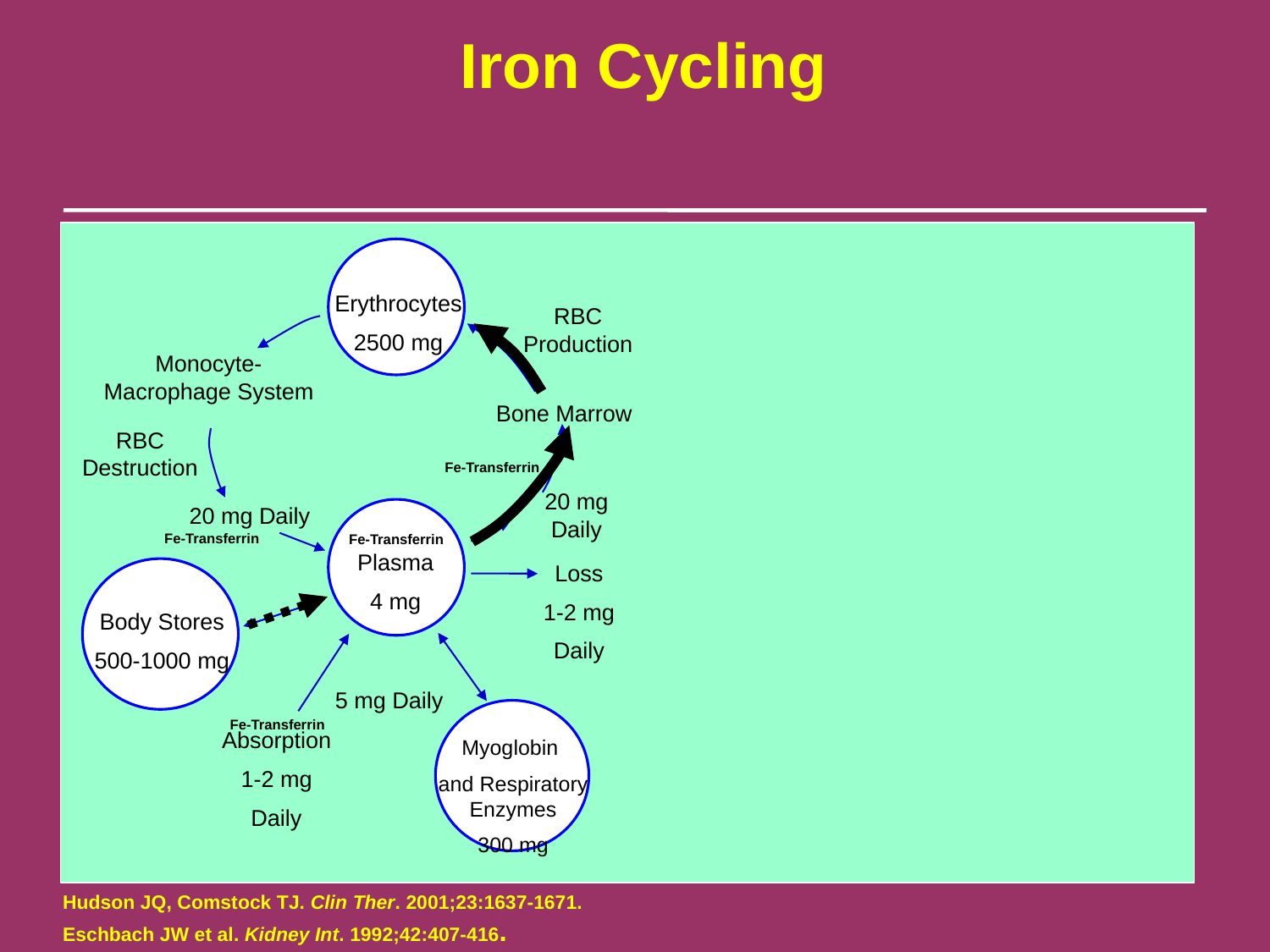

# Iron Cycling

Erythrocytes
2500 mg
RBC Production

Monocyte-Macrophage System
Bone Marrow
RBC Destruction

Fe-Transferrin
20 mg Daily
20 mg Daily

Fe-Transferrin
Fe-Transferrin

Plasma
4 mg
Loss
1-2 mg
Daily

Body Stores
500-1000 mg

5 mg Daily

Fe-Transferrin
Absorption
1-2 mg
Daily
Myoglobin
and Respiratory Enzymes
300 mg
Hudson JQ, Comstock TJ. Clin Ther. 2001;23:1637-1671.
Eschbach JW et al. Kidney Int. 1992;42:407-416.